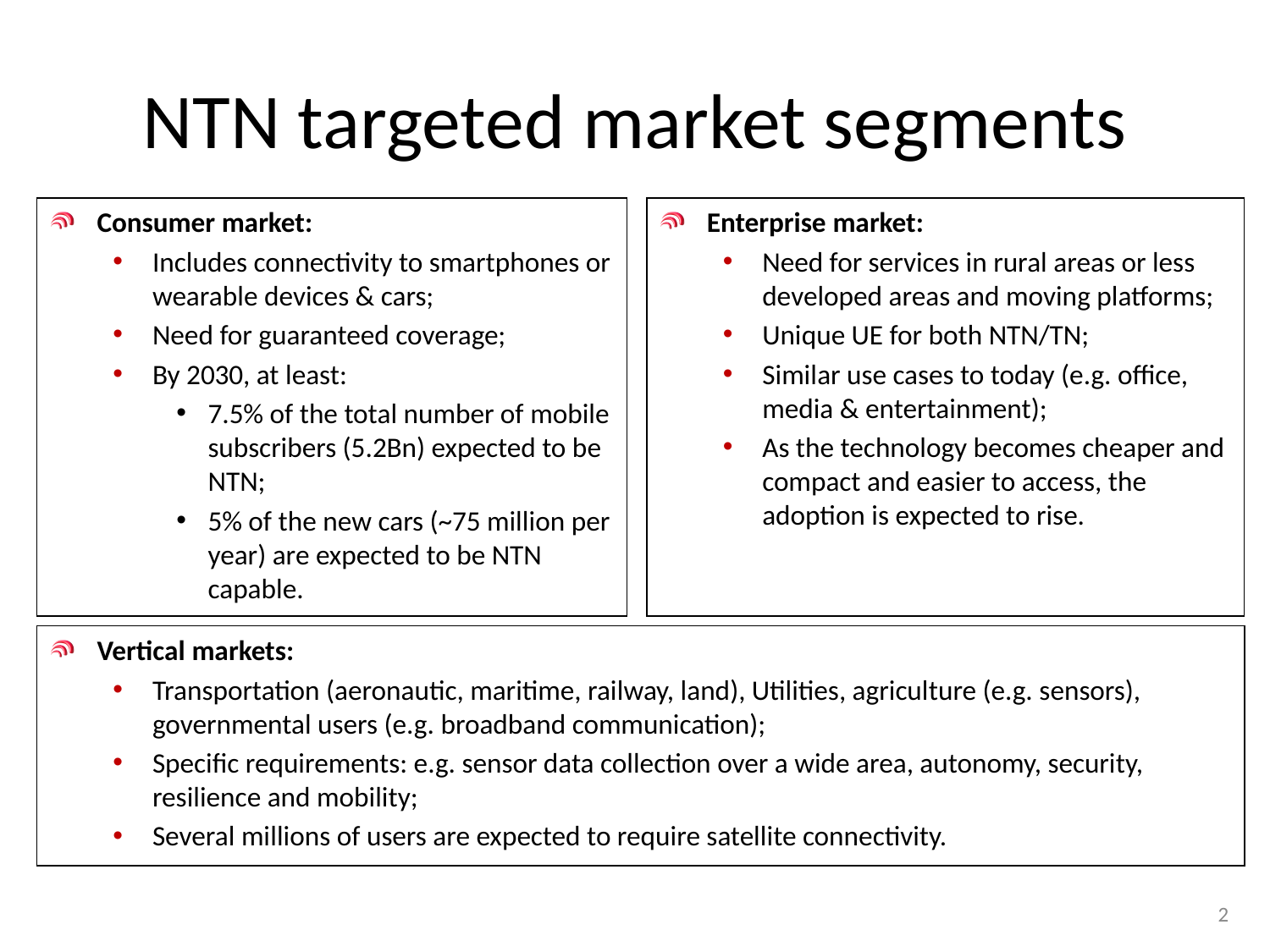

# NTN targeted market segments
Consumer market:
Includes connectivity to smartphones or wearable devices & cars;
Need for guaranteed coverage;
By 2030, at least:
7.5% of the total number of mobile subscribers (5.2Bn) expected to be NTN;
5% of the new cars (~75 million per year) are expected to be NTN capable.
Enterprise market:
Need for services in rural areas or less developed areas and moving platforms;
Unique UE for both NTN/TN;
Similar use cases to today (e.g. office, media & entertainment);
As the technology becomes cheaper and compact and easier to access, the adoption is expected to rise.
Vertical markets:
Transportation (aeronautic, maritime, railway, land), Utilities, agriculture (e.g. sensors), governmental users (e.g. broadband communication);
Specific requirements: e.g. sensor data collection over a wide area, autonomy, security, resilience and mobility;
Several millions of users are expected to require satellite connectivity.
2